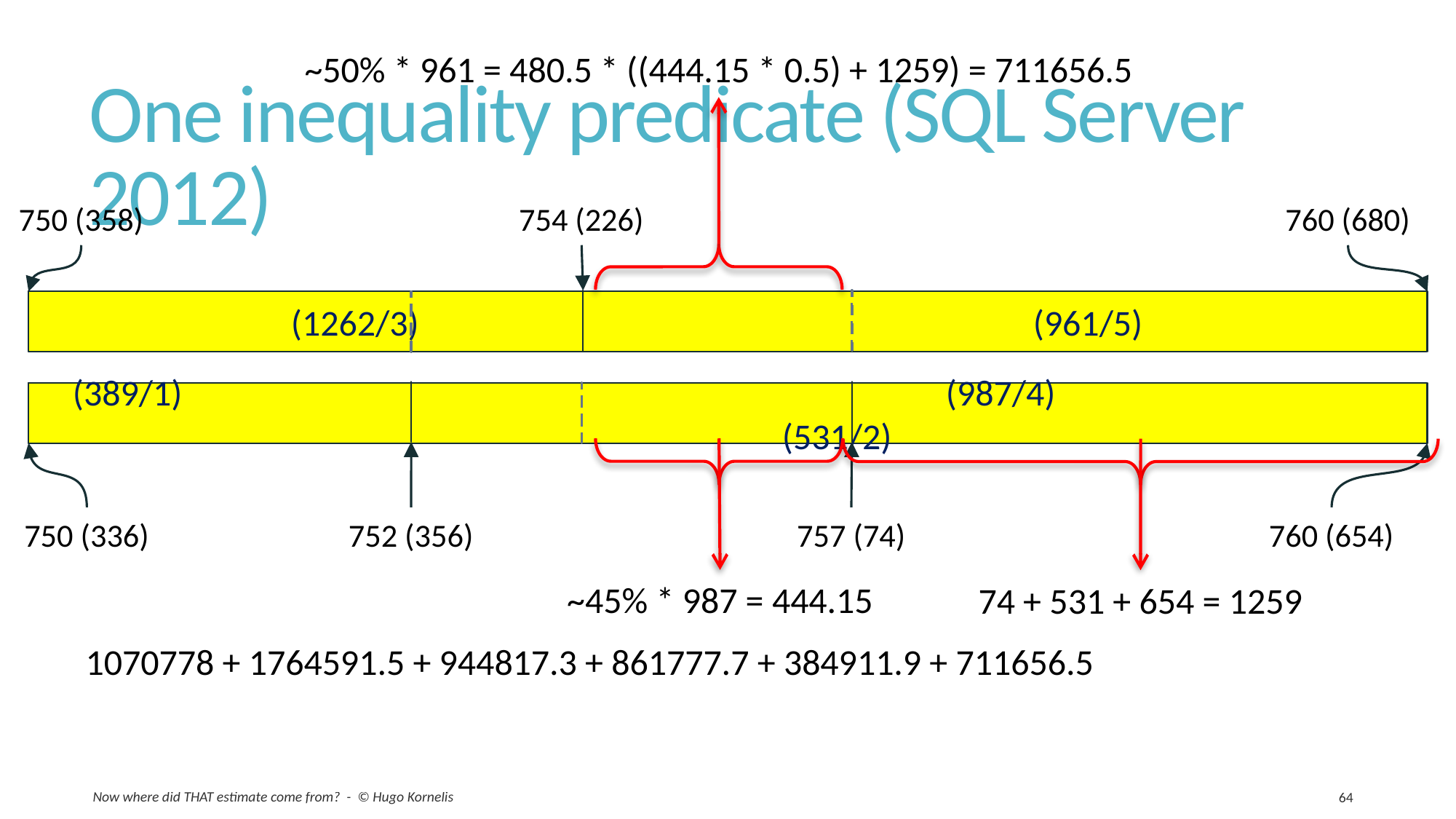

~50% * 961 = 480.5 * ((444.15 * 0.5) + 1259) = 711656.5
# One inequality predicate (SQL Server 2012)

750 (358)
754 (226)
760 (680)

		(1262/3)                                                                           (961/5)

(389/1)							(987/4)								(531/2)

750 (336)
752 (356)
757 (74)
760 (654)
~45% * 987 = 444.15
74 + 531 + 654 = 1259
1070778 + 1764591.5 + 944817.3 + 861777.7 + 384911.9 + 711656.5
Now where did THAT estimate come from?  -  © Hugo Kornelis
64